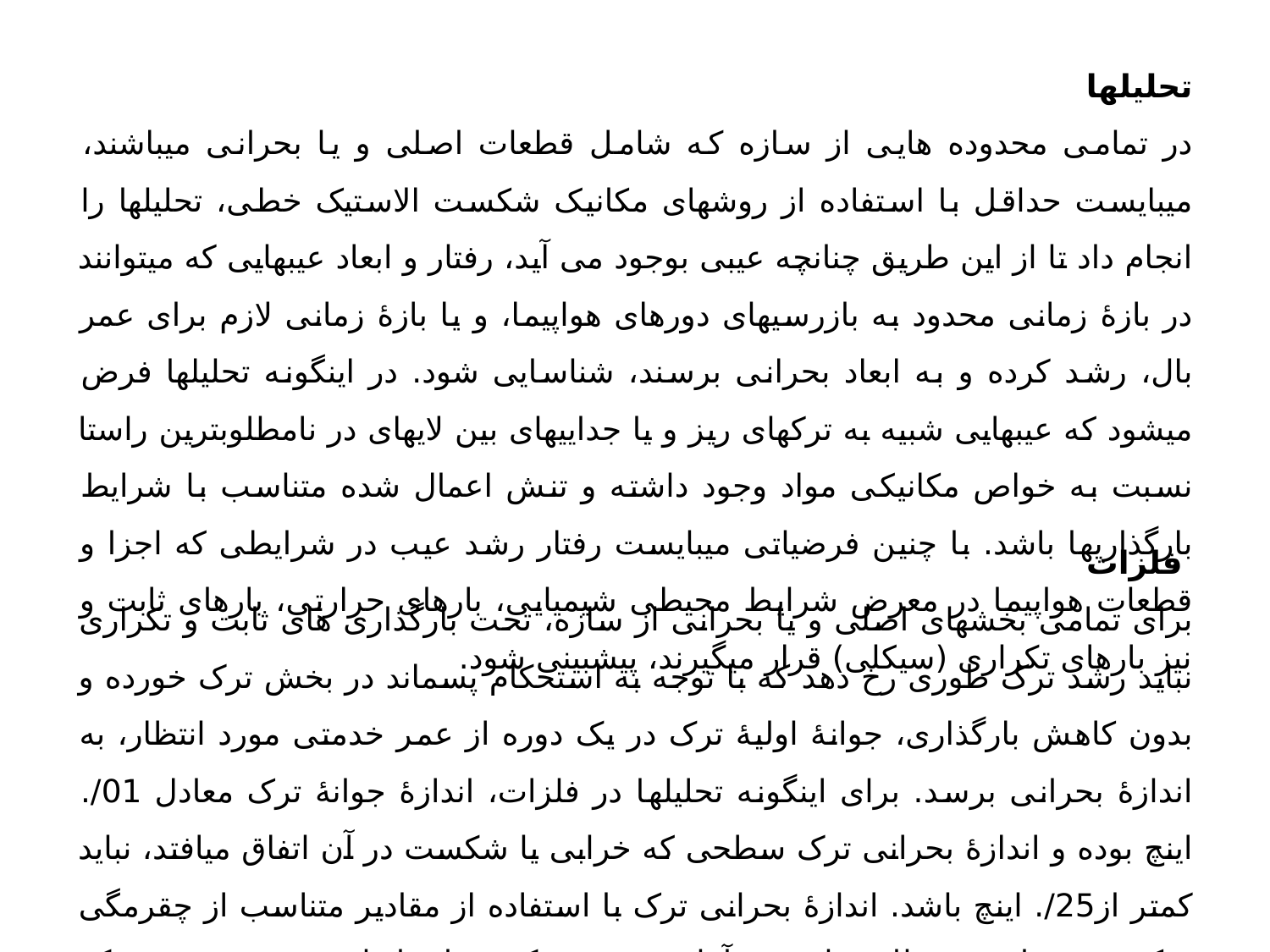

تحلیلها
در تمامی محدوده هایی از سازه که شامل قطعات اصلی و یا بحرانی میباشند، میبایست حداقل با استفاده از روشهای مکانیک شکست الاستیک خطی، تحلیلها را انجام داد تا از این طریق چنانچه عیبی بوجود می آید، رفتار و ابعاد عیبهایی که میتوانند در بازۀ زمانی محدود به بازرسیهای دورهای هواپیما، و یا بازۀ زمانی لازم برای عمر بال، رشد کرده و به ابعاد بحرانی برسند، شناسایی شود. در اینگونه تحلیلها فرض میشود که عیبهایی شبیه به ترکهای ریز و یا جداییهای بین لایهای در نامطلوبترین راستا نسبت به خواص مکانیکی مواد وجود داشته و تنش اعمال شده متناسب با شرایط بارگذاریها باشد. با چنین فرضیاتی میبایست رفتار رشد عیب در شرایطی که اجزا و قطعات هواپیما در معرض شرایط محیطی شیمیایی، بارهای حرارتی، بارهای ثابت و نیز بارهای تکراری (سیکلی) قرار میگیرند، پیشبینی شود.
 فلزات
برای تمامی بخشهای اصلی و یا بحرانی از سازه، تحت بارگذاری های ثابت و تکراری نباید رشد ترک طوری رخ دهد که با توجه به استحکام پسماند در بخش ترک خورده و بدون کاهش بارگذاری، جوانۀ اولیۀ ترک در یک دوره از عمر خدمتی مورد انتظار، به اندازۀ بحرانی برسد. برای اینگونه تحلیلها در فلزات، اندازۀ جوانۀ ترک معادل 01/. اینچ بوده و اندازۀ بحرانی ترک سطحی که خرابی یا شکست در آن اتفاق میافتد، نباید کمتر از25/. اینچ باشد. اندازۀ بحرانی ترک با استفاده از مقادیر متناسب از چقرمگی شکست بحرانی و مطابق با روش آماری معتبری که در استاندارد ASTM E399-83 ذکر شده است، محاسبه میشود.